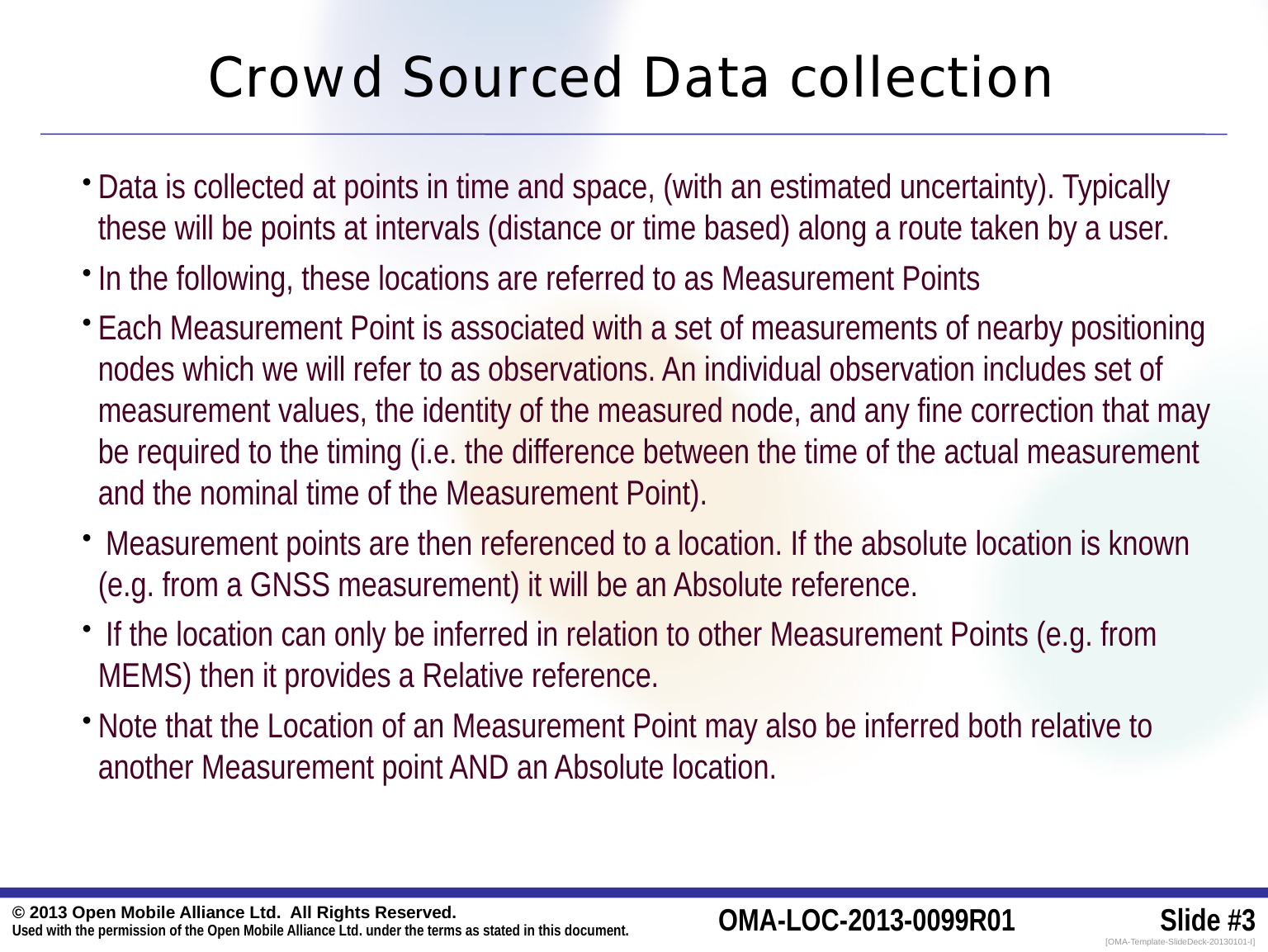

# Crowd Sourced Data collection
Data is collected at points in time and space, (with an estimated uncertainty). Typically these will be points at intervals (distance or time based) along a route taken by a user.
In the following, these locations are referred to as Measurement Points
Each Measurement Point is associated with a set of measurements of nearby positioning nodes which we will refer to as observations. An individual observation includes set of measurement values, the identity of the measured node, and any fine correction that may be required to the timing (i.e. the difference between the time of the actual measurement and the nominal time of the Measurement Point).
 Measurement points are then referenced to a location. If the absolute location is known (e.g. from a GNSS measurement) it will be an Absolute reference.
 If the location can only be inferred in relation to other Measurement Points (e.g. from MEMS) then it provides a Relative reference.
Note that the Location of an Measurement Point may also be inferred both relative to another Measurement point AND an Absolute location.